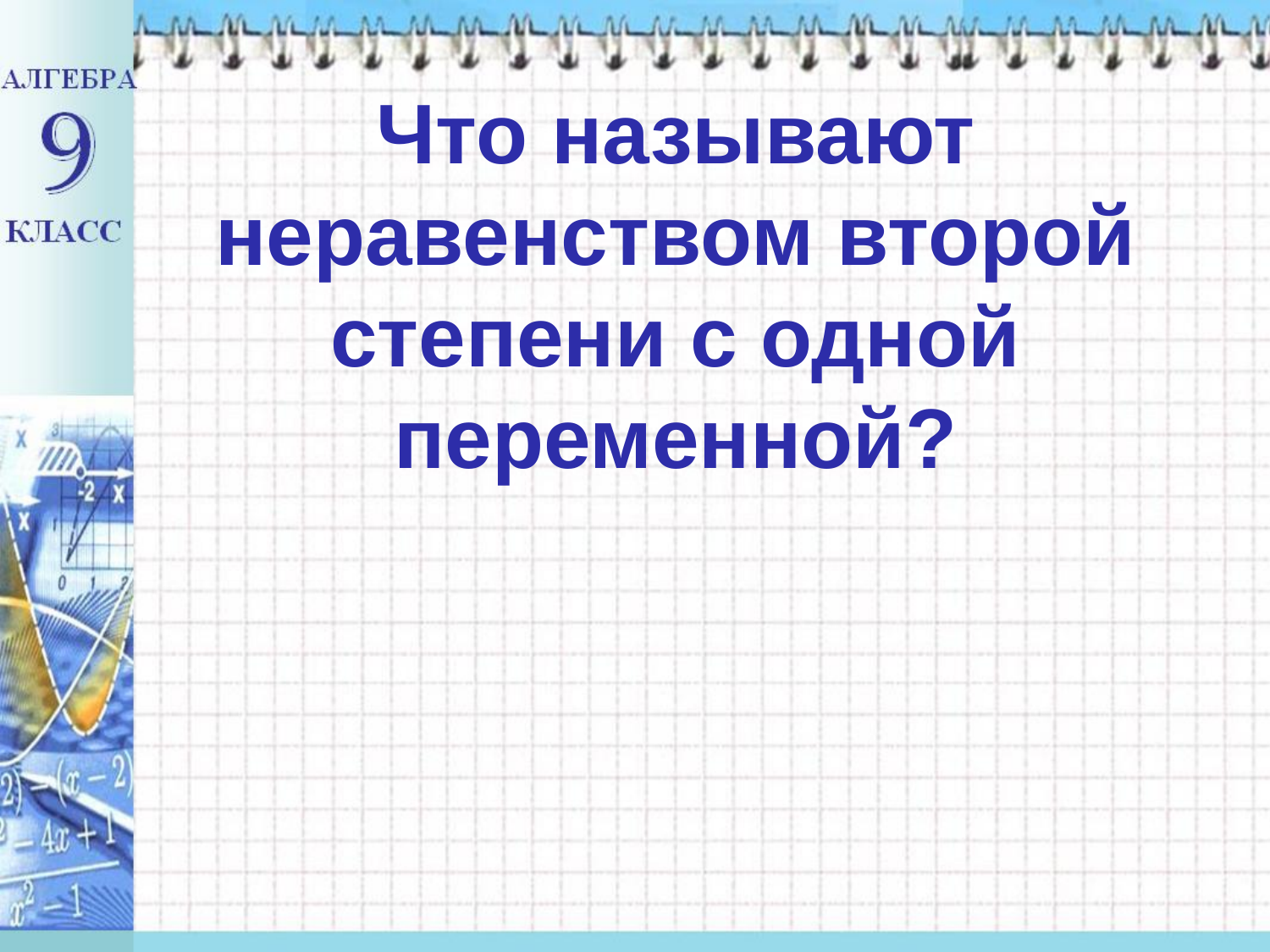

# Что называют неравенством второй степени с одной переменной?